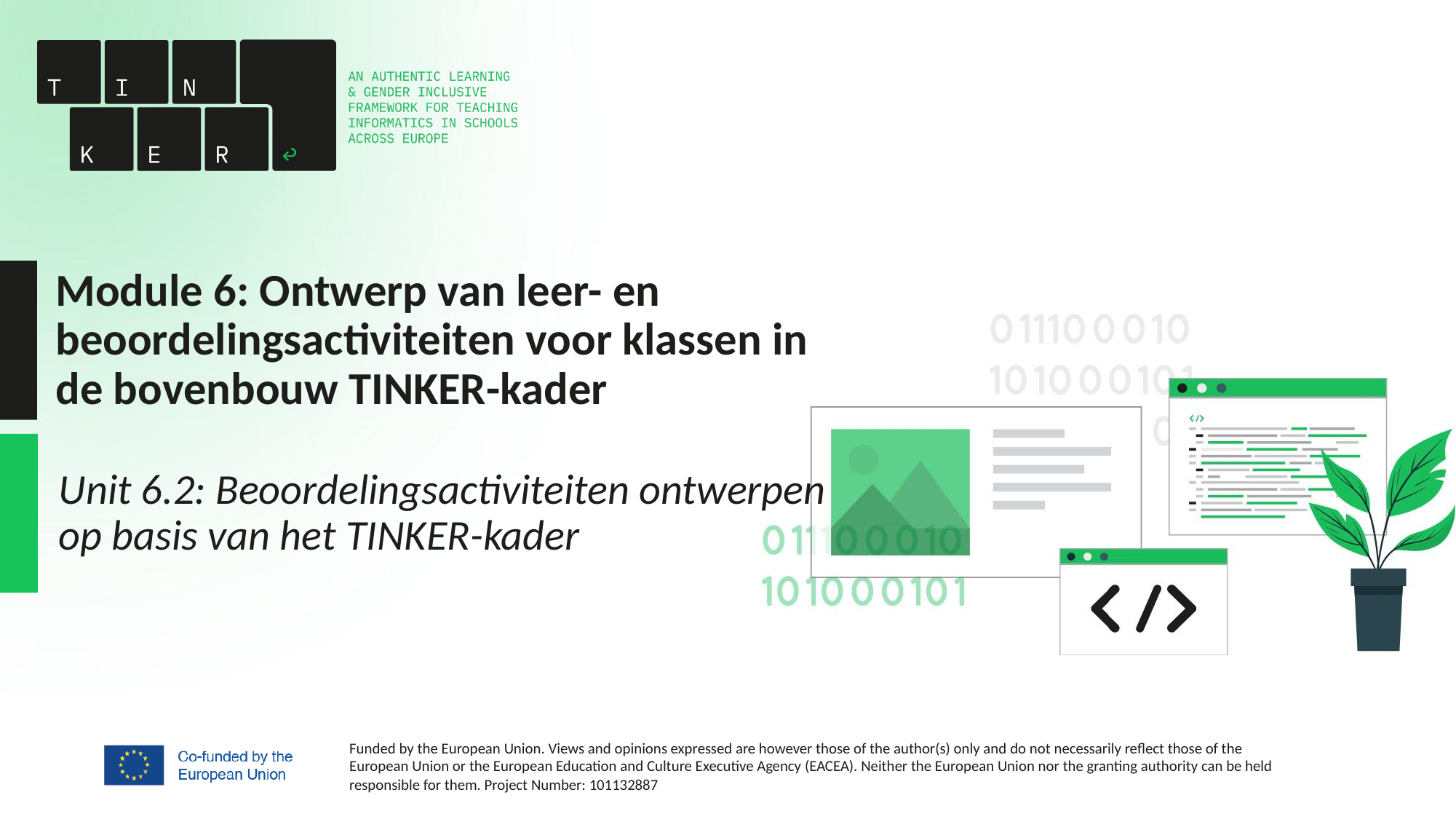

# Module 6: Ontwerp van leer- en beoordelingsactiviteiten voor klassen in de bovenbouw TINKER-kader
Unit 6.2: Beoordelingsactiviteiten ontwerpen op basis van het TINKER-kader